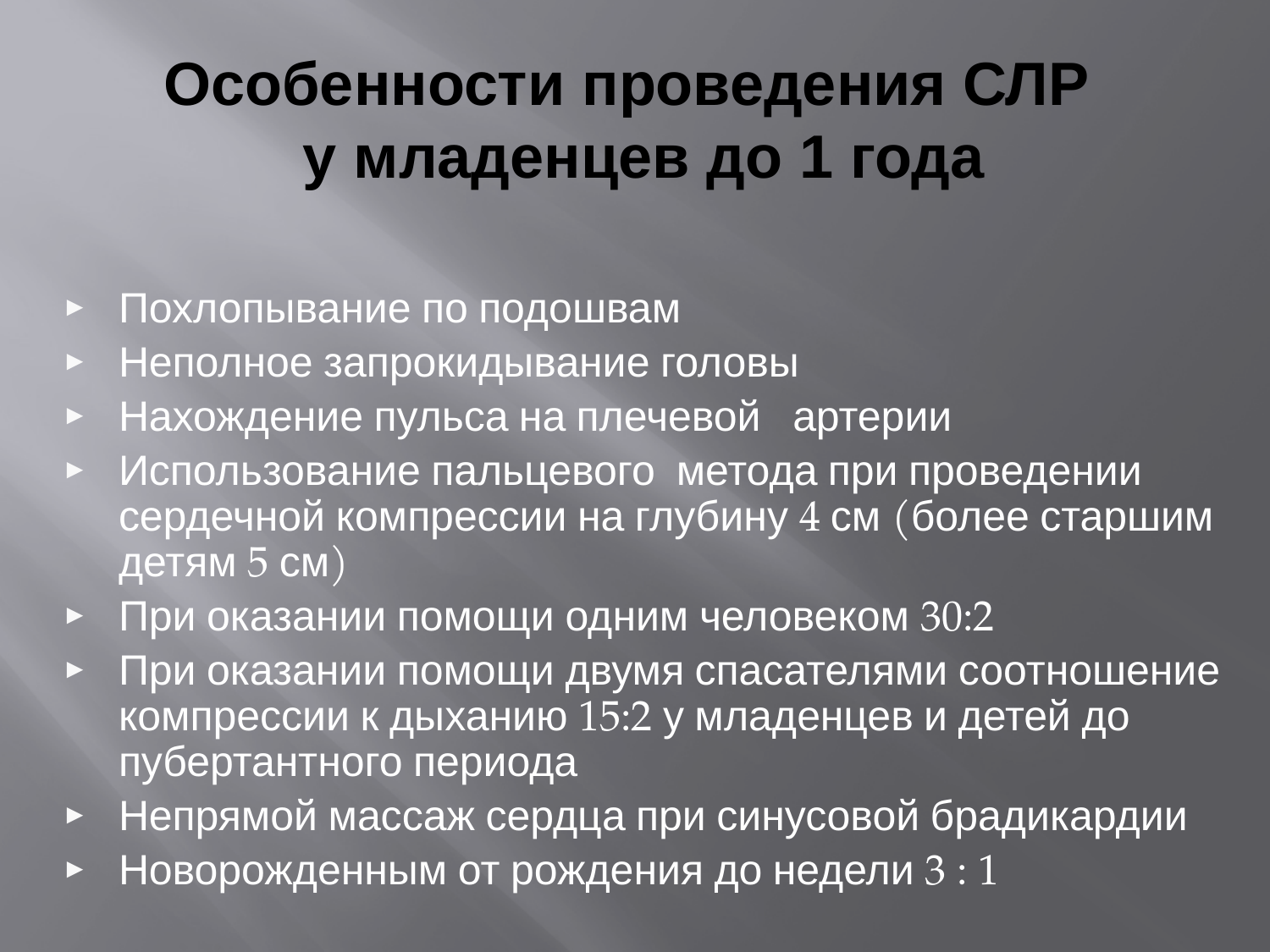

# Особенности проведения СЛР у младенцев до 1 года
Похлопывание по подошвам
Неполное запрокидывание головы
Нахождение пульса на плечевой   артерии
Использование пальцевого  метода при проведении сердечной компрессии на глубину 4 см (более старшим детям 5 см)
При оказании помощи одним человеком 30:2
При оказании помощи двумя спасателями соотношение компрессии к дыханию 15:2 у младенцев и детей до пубертантного периода
Непрямой массаж сердца при синусовой брадикардии
Новорожденным от рождения до недели 3 : 1